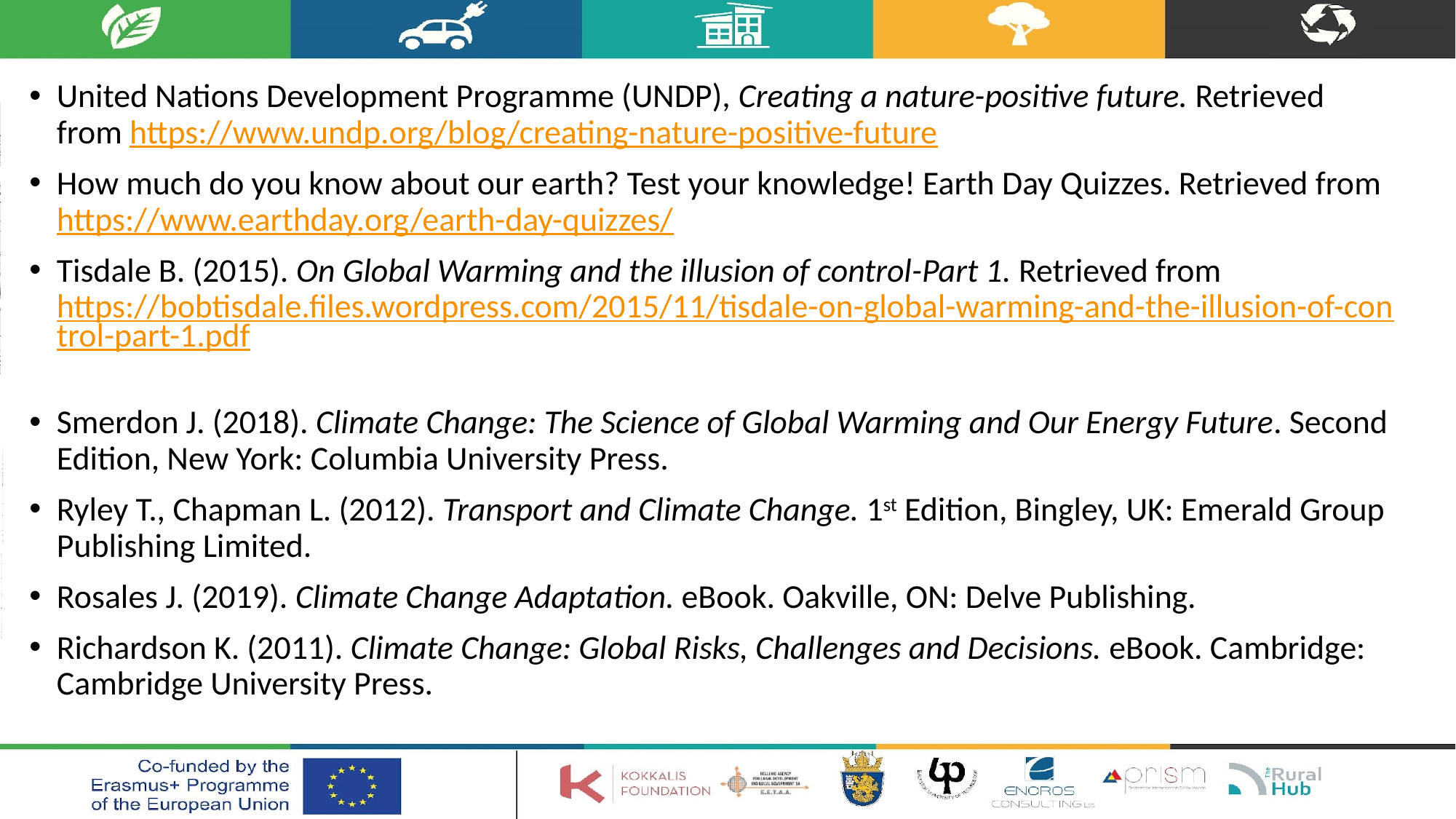

United Nations Development Programme (UNDP), Creating a nature-positive future. Retrieved from https://www.undp.org/blog/creating-nature-positive-future
How much do you know about our earth? Test your knowledge! Earth Day Quizzes. Retrieved from https://www.earthday.org/earth-day-quizzes/
Tisdale B. (2015). On Global Warming and the illusion of control-Part 1. Retrieved from https://bobtisdale.files.wordpress.com/2015/11/tisdale-on-global-warming-and-the-illusion-of-control-part-1.pdf
Smerdon J. (2018). Climate Change: The Science of Global Warming and Our Energy Future. Second Edition, New York: Columbia University Press.
Ryley T., Chapman L. (2012). Transport and Climate Change. 1st Edition, Bingley, UK: Emerald Group Publishing Limited.
Rosales J. (2019). Climate Change Adaptation. eBook. Oakville, ON: Delve Publishing.
Richardson K. (2011). Climate Change: Global Risks, Challenges and Decisions. eBook. Cambridge: Cambridge University Press.